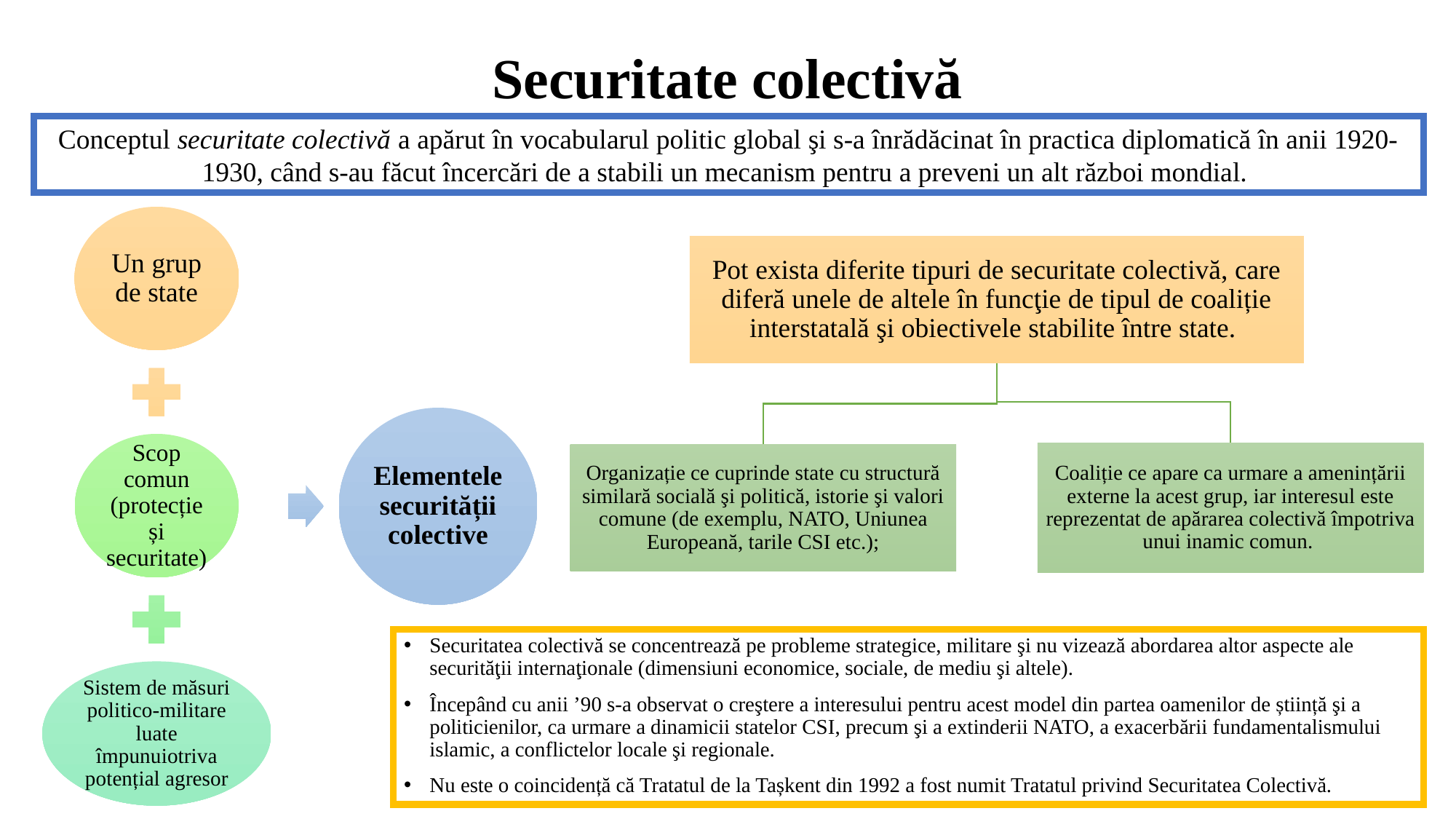

# Securitate colectivă
Conceptul securitate colectivă a apărut în vocabularul politic global şi s-a înrădăcinat în practica diplomatică în anii 1920-1930, când s-au făcut încercări de a stabili un mecanism pentru a preveni un alt război mondial.
Un grup de state

Scop comun (protecție și securitate)

Sistem de măsuri politico-militare luate împunuiotriva potențial agresor

Elementele securității colective
Pot exista diferite tipuri de securitate colectivă, care diferă unele de altele în funcţie de tipul de coaliție interstatală şi obiectivele stabilite între state.
Organizație ce cuprinde state cu structură similară socială şi politică, istorie şi valori comune (de exemplu, NATO, Uniunea Europeană, tarile CSI etc.);
Coaliție ce apare ca urmare a amenințării externe la acest grup, iar interesul este reprezentat de apărarea colectivă împotriva unui inamic comun.
Securitatea colectivă se concentrează pe probleme strategice, militare şi nu vizează abordarea altor aspecte ale securităţii internaţionale (dimensiuni economice, sociale, de mediu şi altele).
Începând cu anii ’90 s-a observat o creştere a interesului pentru acest model din partea oamenilor de știință şi a politicienilor, ca urmare a dinamicii statelor CSI, precum şi a extinderii NATO, a exacerbării fundamentalismului islamic, a conflictelor locale şi regionale.
Nu este o coincidență că Tratatul de la Tașkent din 1992 a fost numit Tratatul privind Securitatea Colectivă.